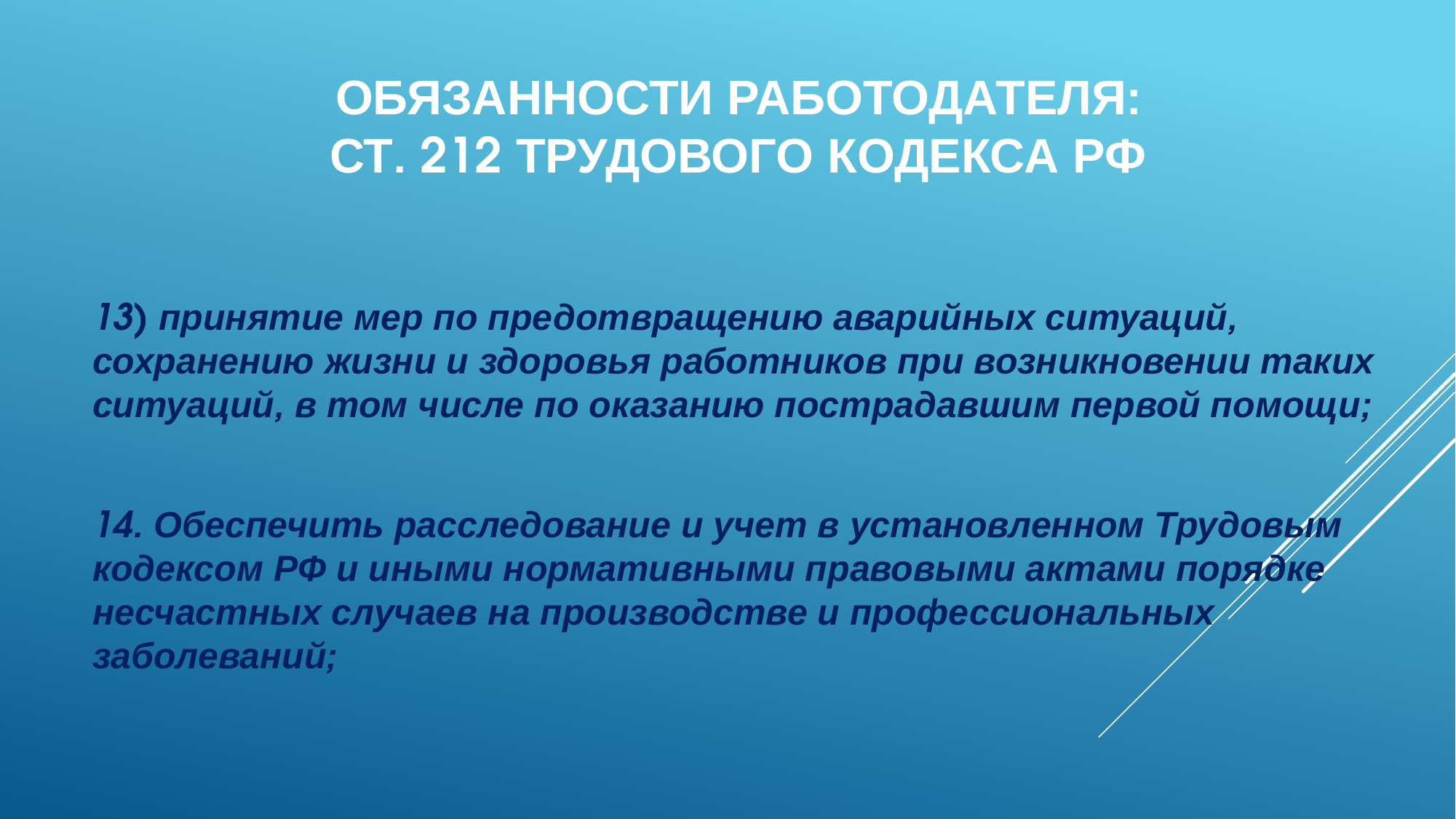

# обязанности работодателя: ст. 212 Трудового кодекса РФ
13) принятие мер по предотвращению аварийных ситуаций, сохранению жизни и здоровья работников при возникновении таких ситуаций, в том числе по оказанию пострадавшим первой помощи;

14. Обеспечить расследование и учет в установленном Трудовым кодексом РФ и иными нормативными правовыми актами порядке несчастных случаев на производстве и профессиональных заболеваний;